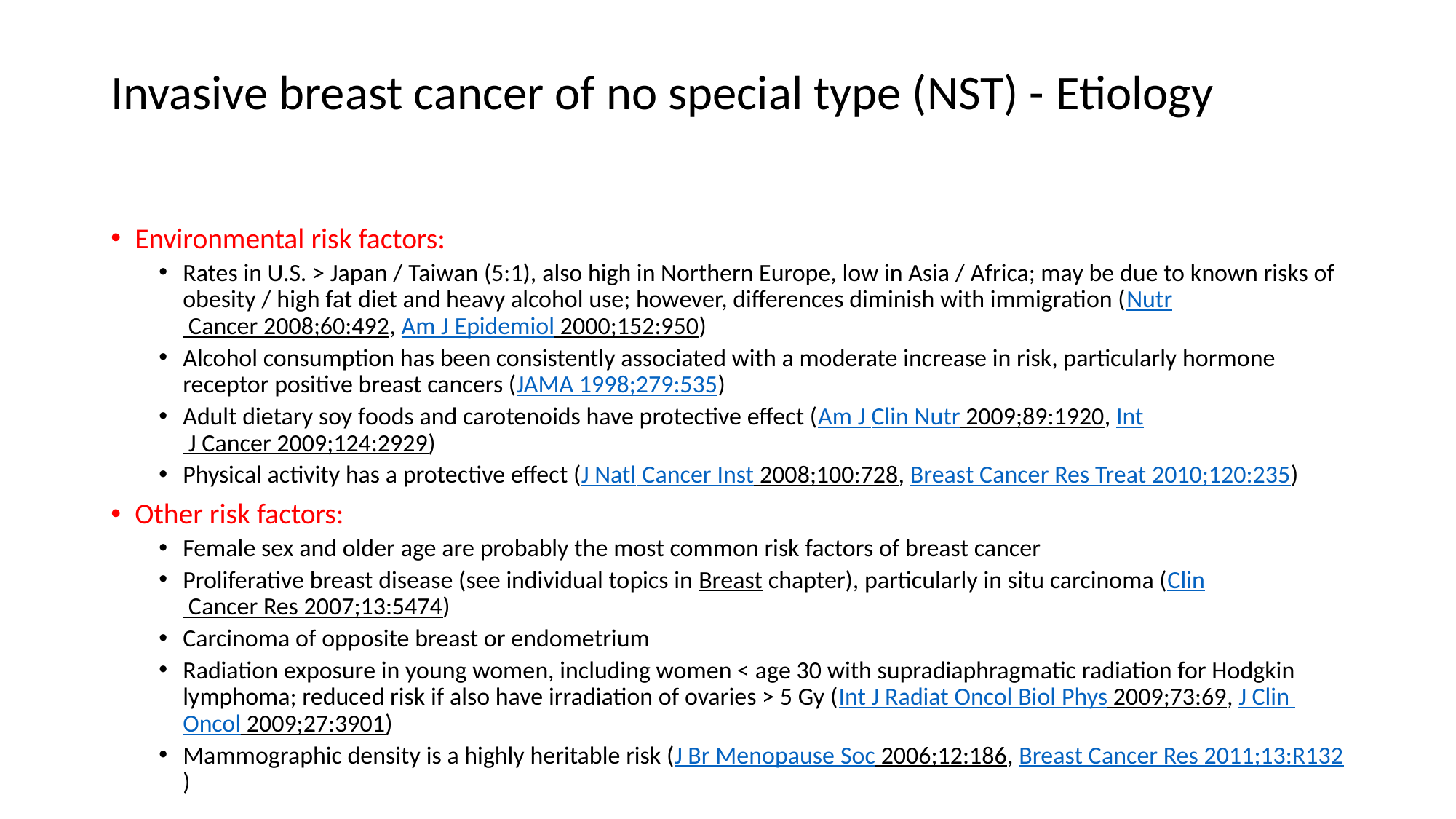

# Invasive breast cancer of no special type (NST) - Etiology
Environmental risk factors:
Rates in U.S. > Japan / Taiwan (5:1), also high in Northern Europe, low in Asia / Africa; may be due to known risks of obesity / high fat diet and heavy alcohol use; however, differences diminish with immigration (Nutr Cancer 2008;60:492, Am J Epidemiol 2000;152:950)
Alcohol consumption has been consistently associated with a moderate increase in risk, particularly hormone receptor positive breast cancers (JAMA 1998;279:535)
Adult dietary soy foods and carotenoids have protective effect (Am J Clin Nutr 2009;89:1920, Int J Cancer 2009;124:2929)
Physical activity has a protective effect (J Natl Cancer Inst 2008;100:728, Breast Cancer Res Treat 2010;120:235)
Other risk factors:
Female sex and older age are probably the most common risk factors of breast cancer
Proliferative breast disease (see individual topics in Breast chapter), particularly in situ carcinoma (Clin Cancer Res 2007;13:5474)
Carcinoma of opposite breast or endometrium
Radiation exposure in young women, including women < age 30 with supradiaphragmatic radiation for Hodgkin lymphoma; reduced risk if also have irradiation of ovaries > 5 Gy (Int J Radiat Oncol Biol Phys 2009;73:69, J Clin Oncol 2009;27:3901)
Mammographic density is a highly heritable risk (J Br Menopause Soc 2006;12:186, Breast Cancer Res 2011;13:R132)